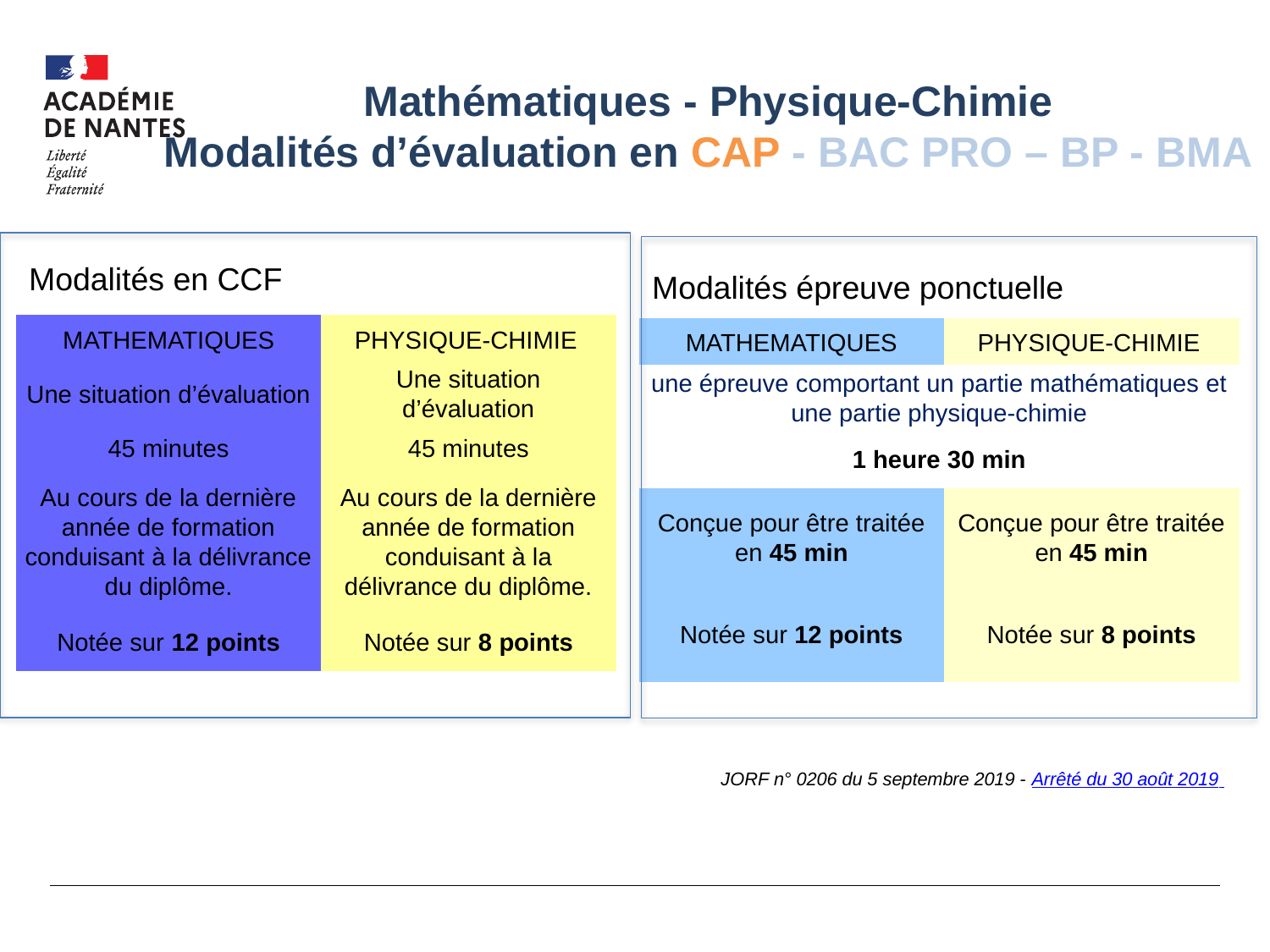

# Mathématiques - Physique-Chimie Modalités d’évaluation en CAP - BAC PRO – BP - BMA

Modalités en CCF
Modalités épreuve ponctuelle
| MATHEMATIQUES | PHYSIQUE-CHIMIE |
| --- | --- |
| Une situation d’évaluation | Une situation d’évaluation |
| 45 minutes | 45 minutes |
| Au cours de la dernière année de formation conduisant à la délivrance du diplôme. | Au cours de la dernière année de formation conduisant à la délivrance du diplôme. |
| Notée sur 12 points | Notée sur 8 points |
| MATHEMATIQUES | PHYSIQUE-CHIMIE |
| --- | --- |
| une épreuve comportant un partie mathématiques et une partie physique-chimie |  |
| 1 heure 30 min |  |
| Conçue pour être traitée en 45 min | Conçue pour être traitée en 45 min |
| Notée sur 12 points | Notée sur 8 points |
JORF n° 0206 du 5 septembre 2019 - Arrêté du 30 août 2019